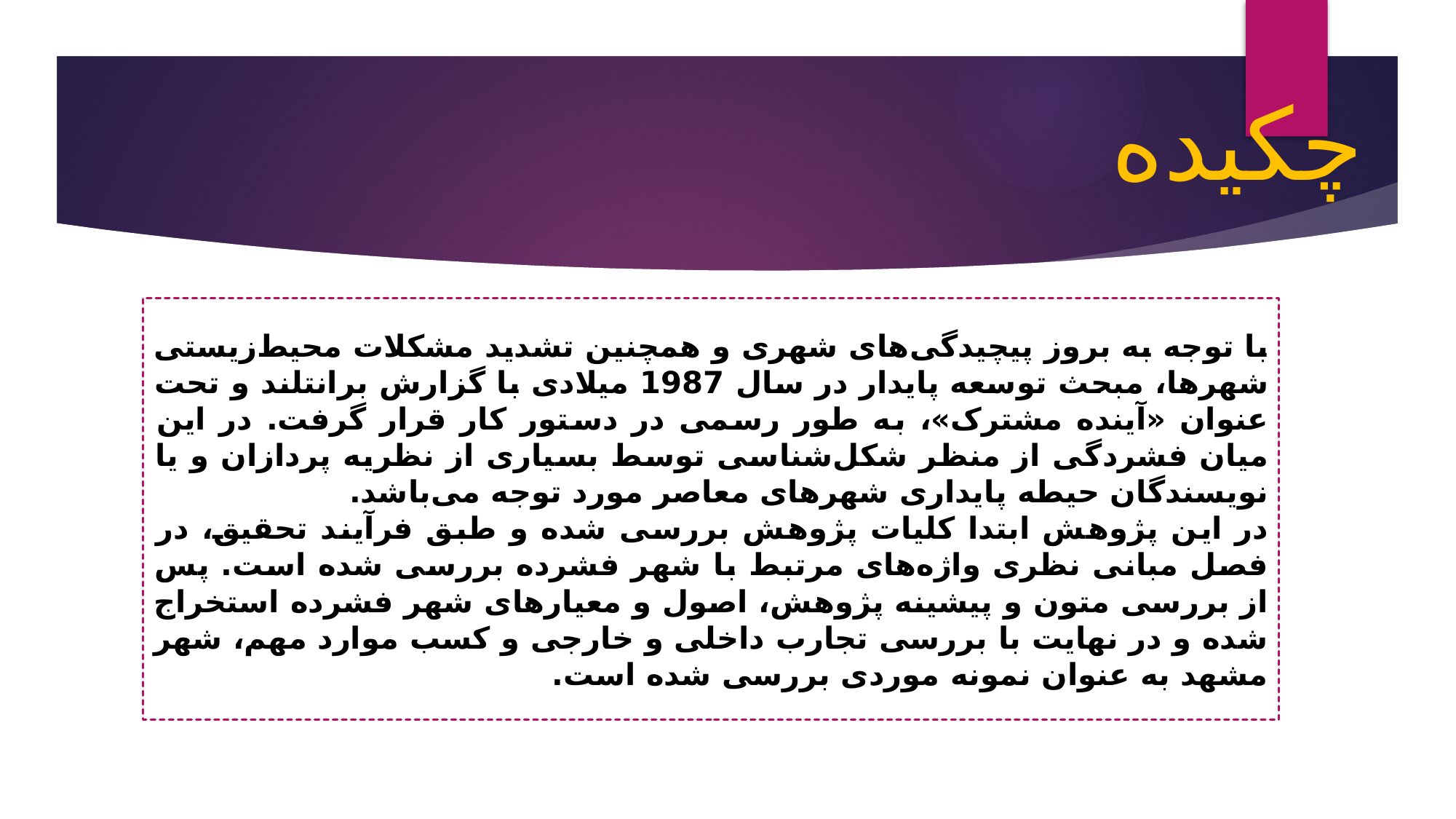

چکیده
با توجه به بروز پیچیدگی‌های شهری و همچنین تشدید مشکلات محیط‌زیستی شهرها، مبحث توسعه پایدار در سال 1987 میلادی با گزارش برانتلند و تحت عنوان «آینده مشترک»، به طور رسمی در دستور کار قرار گرفت. در این میان فشردگی از منظر شکل‌شناسی توسط بسیاری از نظریه پردازان و یا نویسندگان حیطه پایداری شهرهای معاصر مورد توجه می‌باشد.
در این پژوهش ابتدا کلیات پژوهش بررسی شده و طبق فرآیند تحقیق، در فصل مبانی نظری واژه‌های مرتبط با شهر فشرده بررسی شده است. پس از بررسی متون و پیشینه پژوهش، اصول و معیارهای شهر فشرده استخراج شده و در نهایت با بررسی تجارب داخلی و خارجی و کسب موارد مهم، شهر مشهد به عنوان نمونه موردی بررسی شده است.